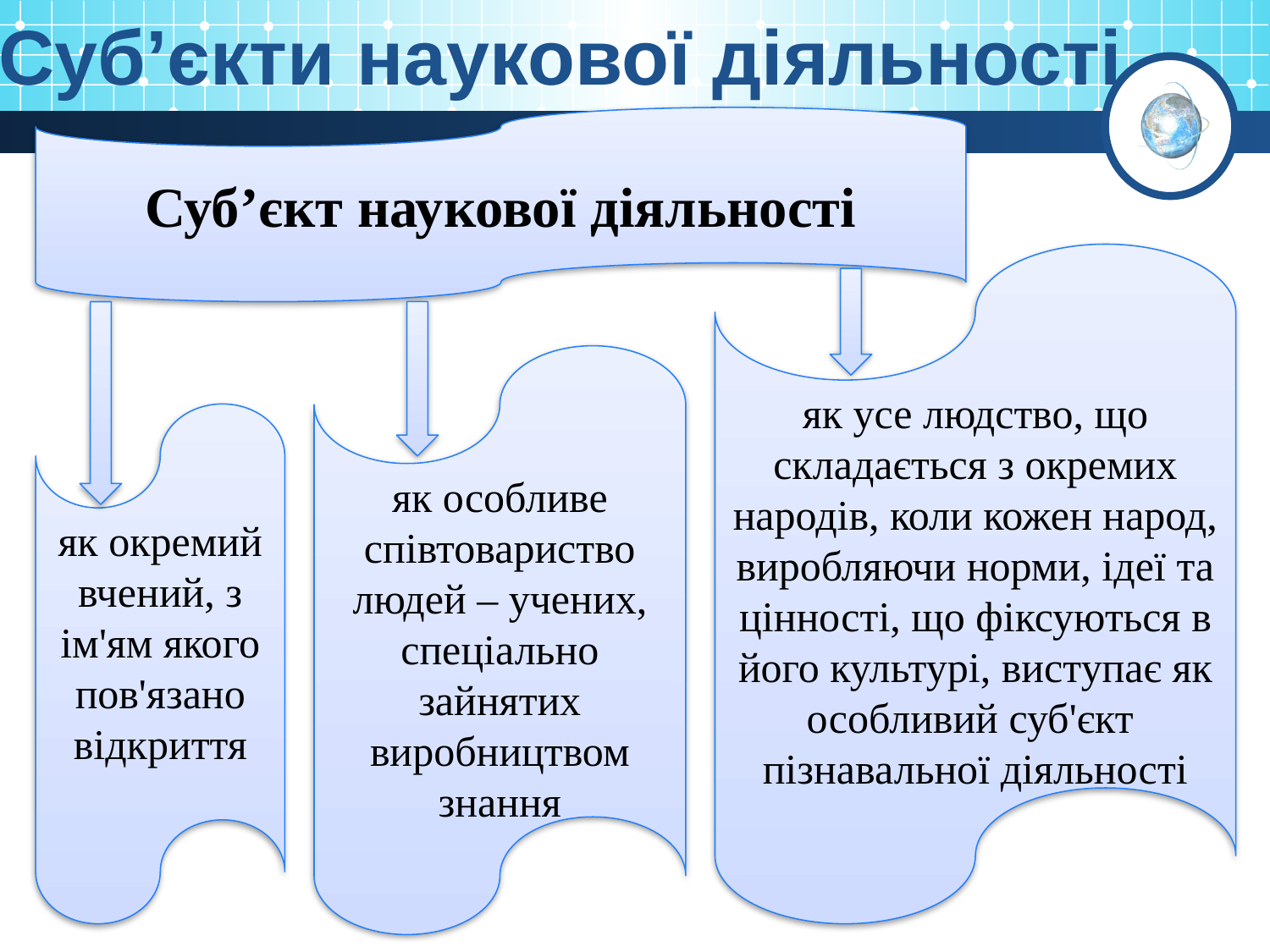

Суб’єкти наукової діяльності

Суб’єкт наукової діяльності
як усе людство, що складається з окремих народів, коли кожен народ, виробляючи норми, ідеї та цінності, що фіксуються в його культурі, виступає як особливий суб'єкт
пізнавальної діяльності
як особливе співтовариство людей – учених, спеціально зайнятих виробництвом знання
як окремий вчений, з ім'ям якого пов'язано відкриття